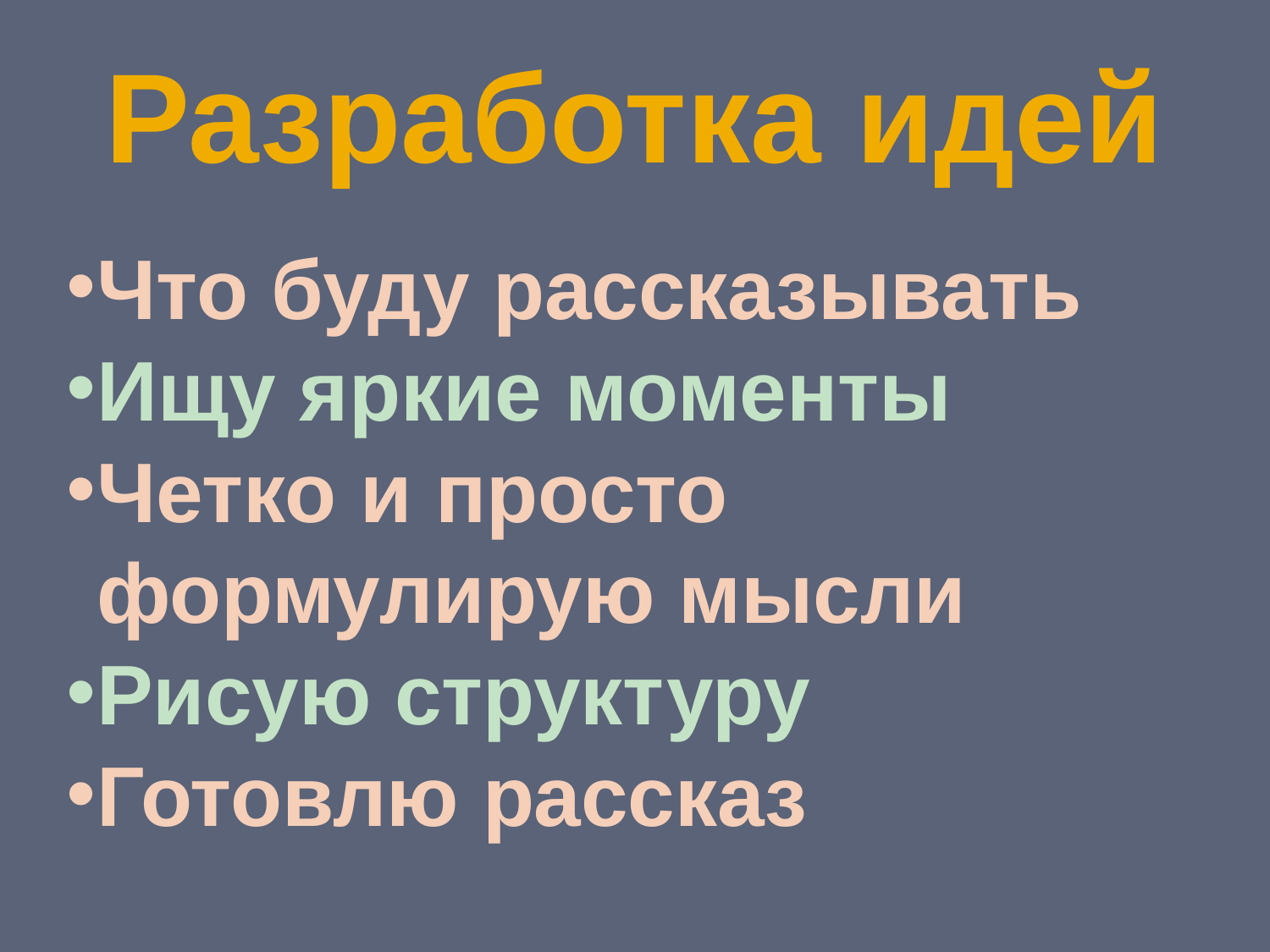

Разработка идей
Что буду рассказывать
Ищу яркие моменты
Четко и просто формулирую мысли
Рисую структуру
Готовлю рассказ